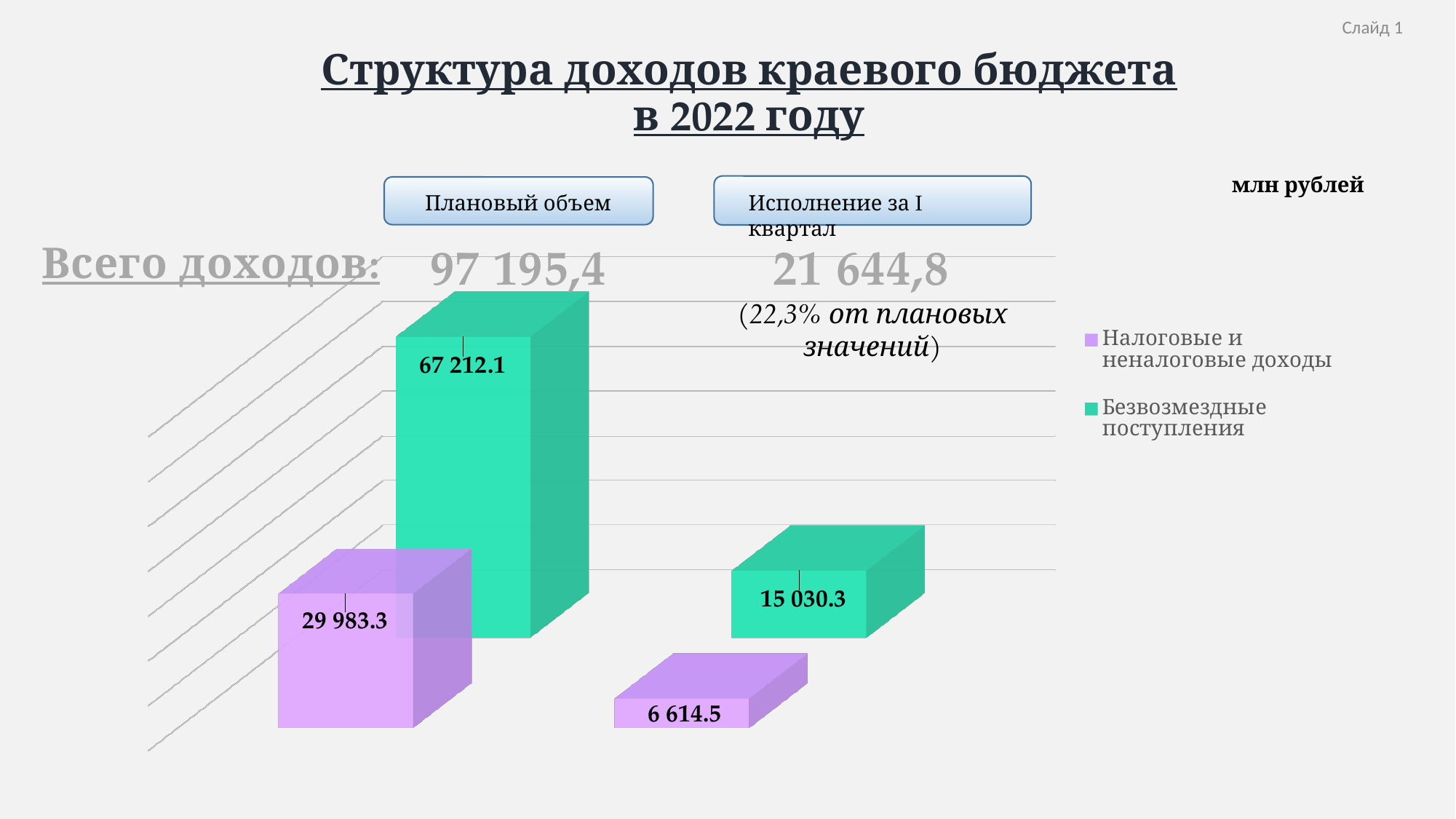

Слайд 1
# Структура доходов краевого бюджета в 2022 году
млн рублей

Плановый объем
Исполнение за I квартал
21 644,8
Всего доходов:
97 195,4

[unsupported chart]

(22,3% от плановых значений)